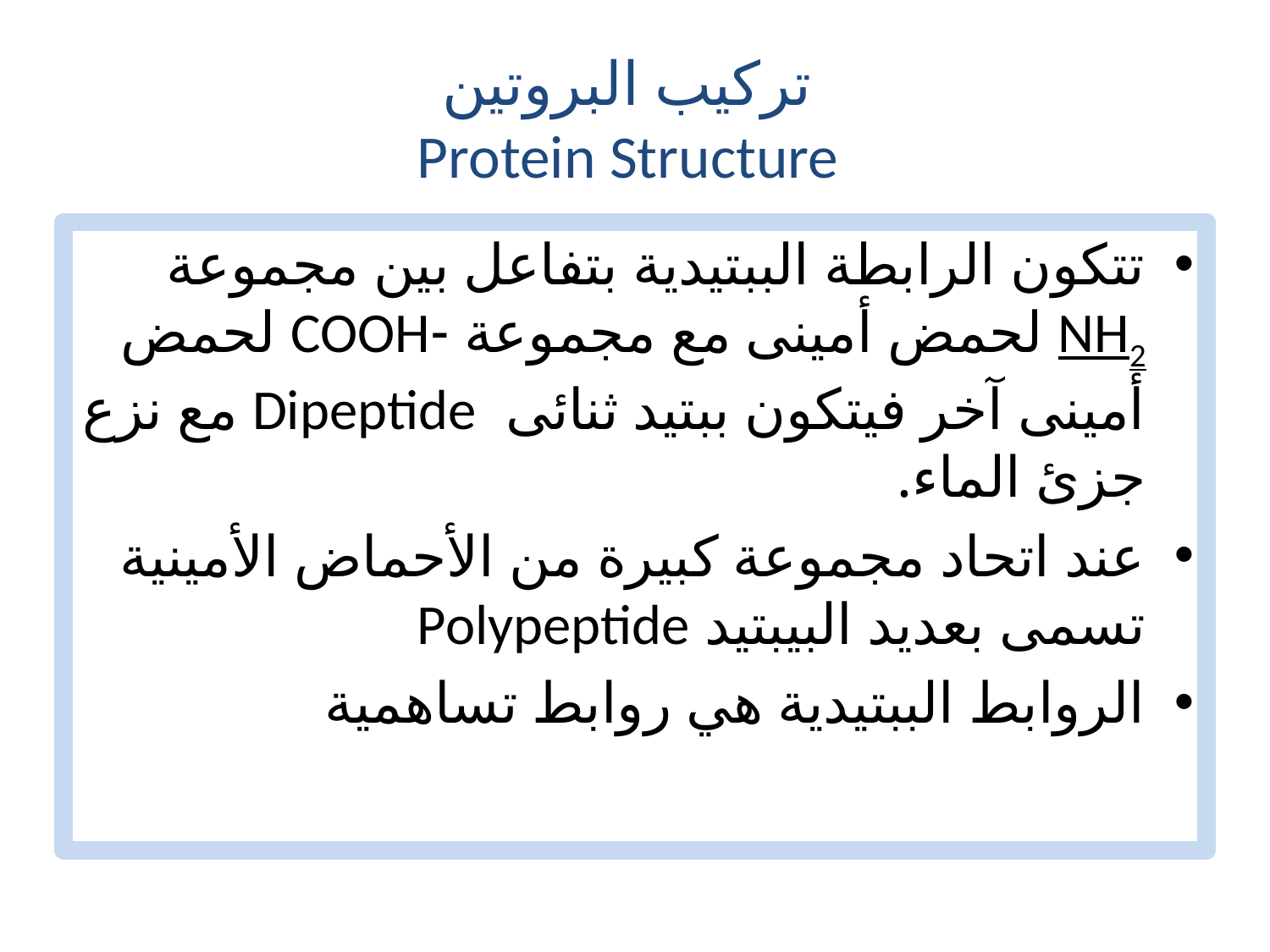

# تركيب البروتين Protein Structure
تتكون الرابطة الببتيدية بتفاعل بين مجموعة NH2 لحمض أمينى مع مجموعة -COOH لحمض أمينى آخر فيتكون ببتيد ثنائى  Dipeptide مع نزع جزئ الماء.
عند اتحاد مجموعة كبيرة من الأحماض الأمينية تسمى بعديد البيبتيد Polypeptide
الروابط الببتيدية هي روابط تساهمية